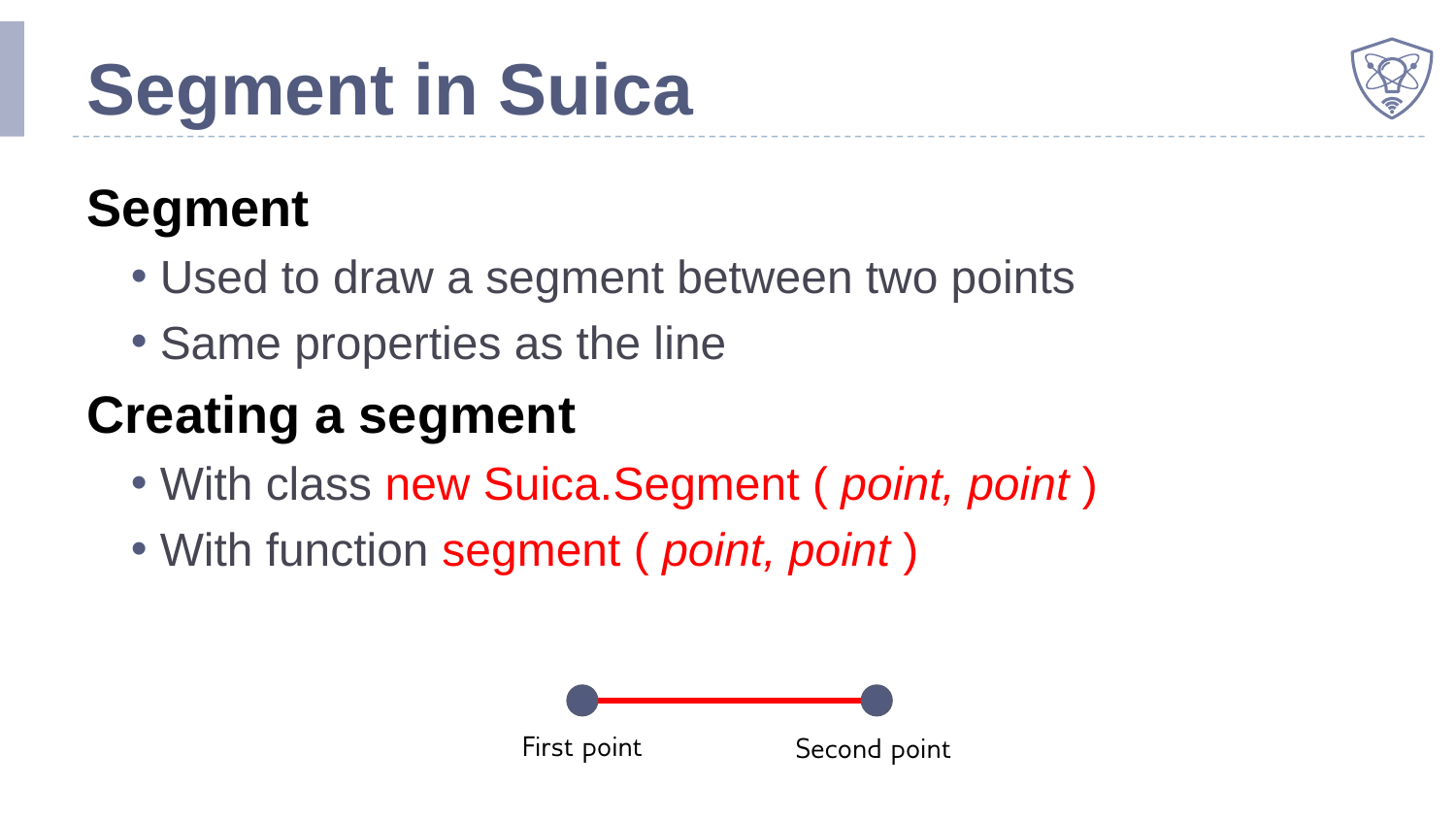

# Segment in Suica
Segment
Used to draw a segment between two points
Same properties as the line
Creating a segment
With class new Suica.Segment ( point, point )
With function segment ( point, point )

First point
Second point